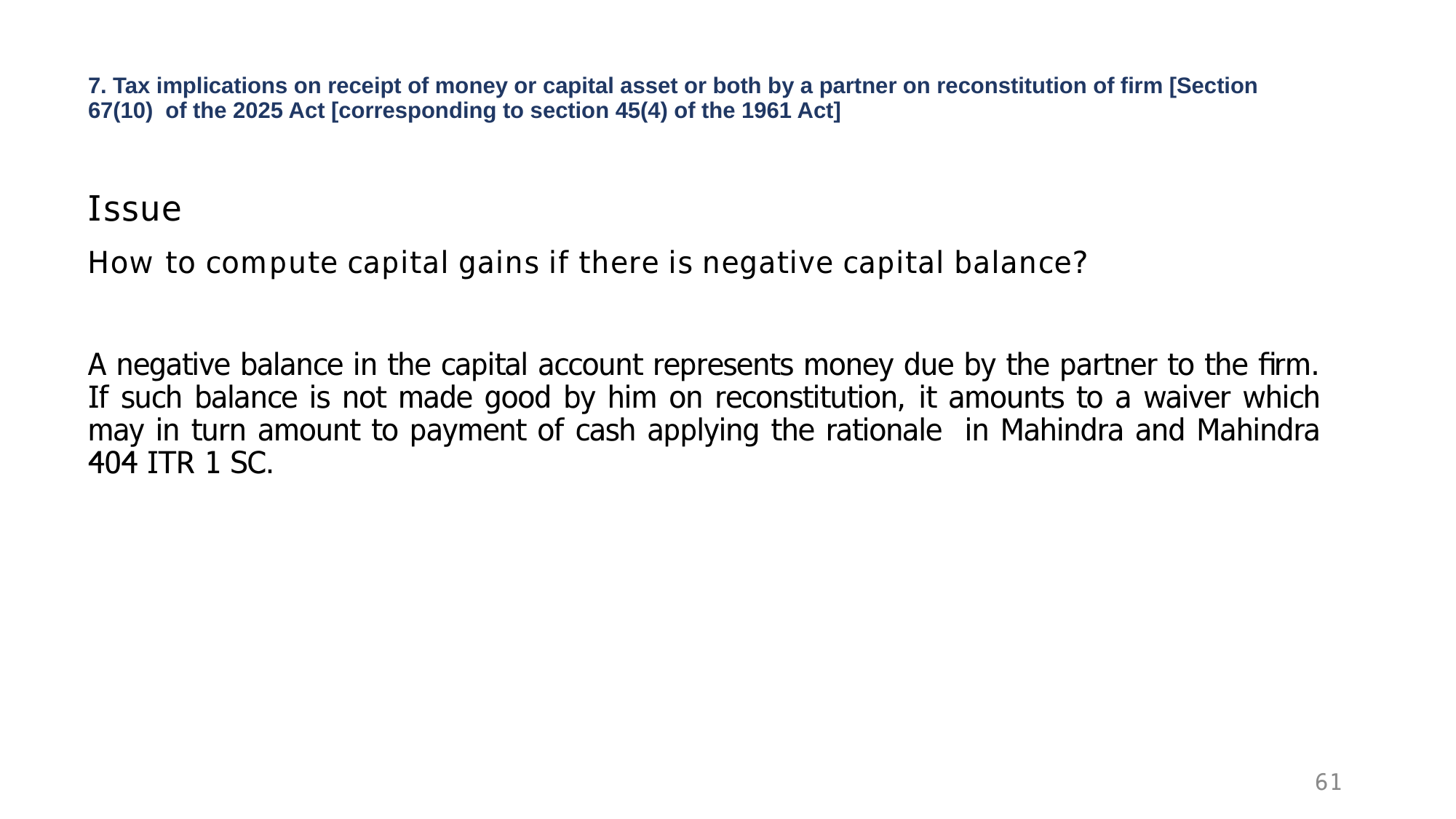

# 7. Tax implications on receipt of money or capital asset or both by a partner on reconstitution of firm [Section 67(10)  of the 2025 Act [corresponding to section 45(4) of the 1961 Act]
Issue
How to compute capital gains if there is negative capital balance?

A negative balance in the capital account represents money due by the partner to the firm. If such balance is not made good by him on reconstitution, it amounts to a waiver which may in turn amount to payment of cash applying the rationale  in Mahindra and Mahindra 404 ITR 1 SC.

61